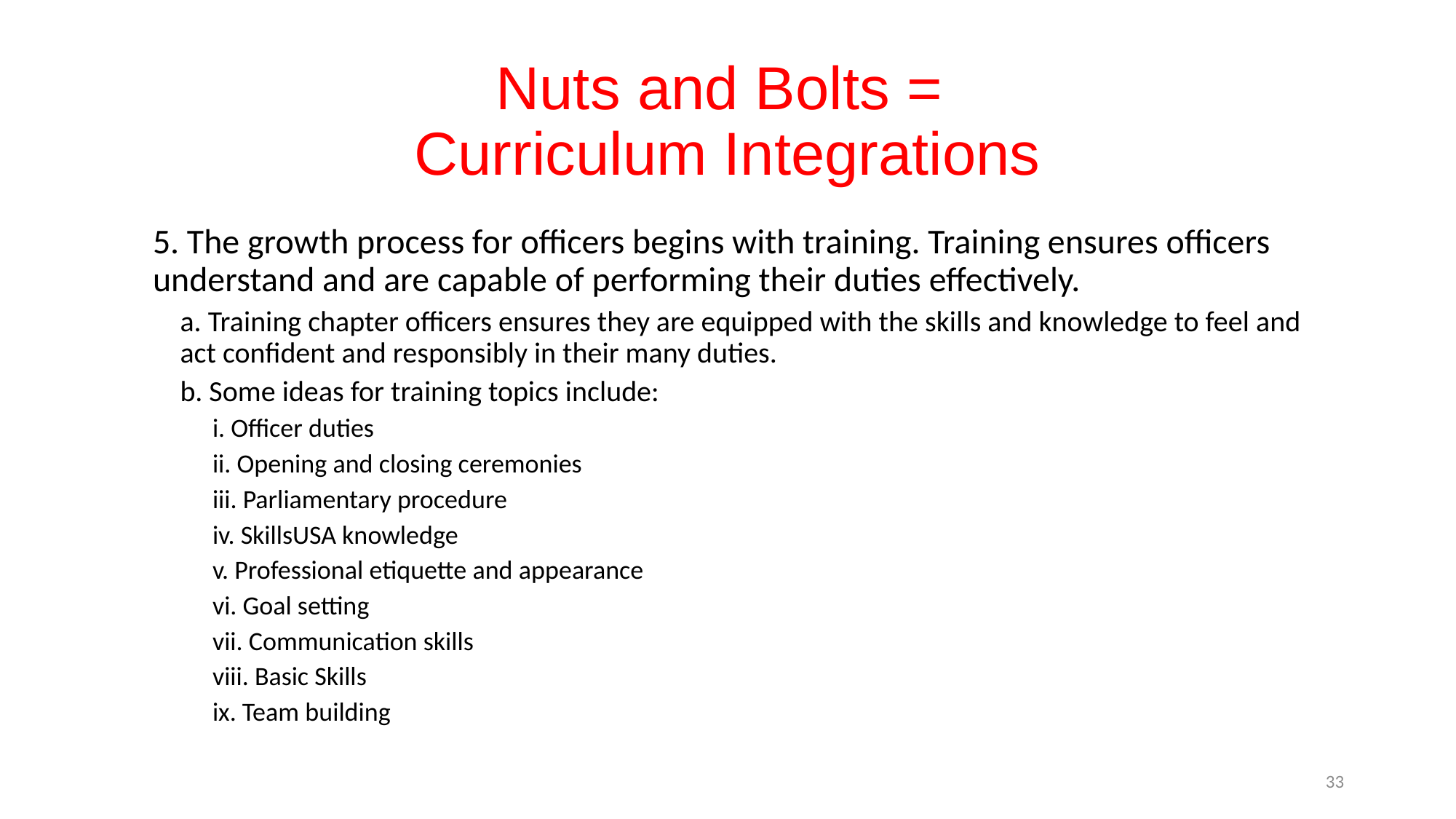

# Nuts and Bolts = Curriculum Integrations
5. The growth process for officers begins with training. Training ensures officers understand and are capable of performing their duties effectively.
a. Training chapter officers ensures they are equipped with the skills and knowledge to feel and act confident and responsibly in their many duties.
b. Some ideas for training topics include:
i. Officer duties
ii. Opening and closing ceremonies
iii. Parliamentary procedure
iv. SkillsUSA knowledge
v. Professional etiquette and appearance
vi. Goal setting
vii. Communication skills
viii. Basic Skills
ix. Team building

33